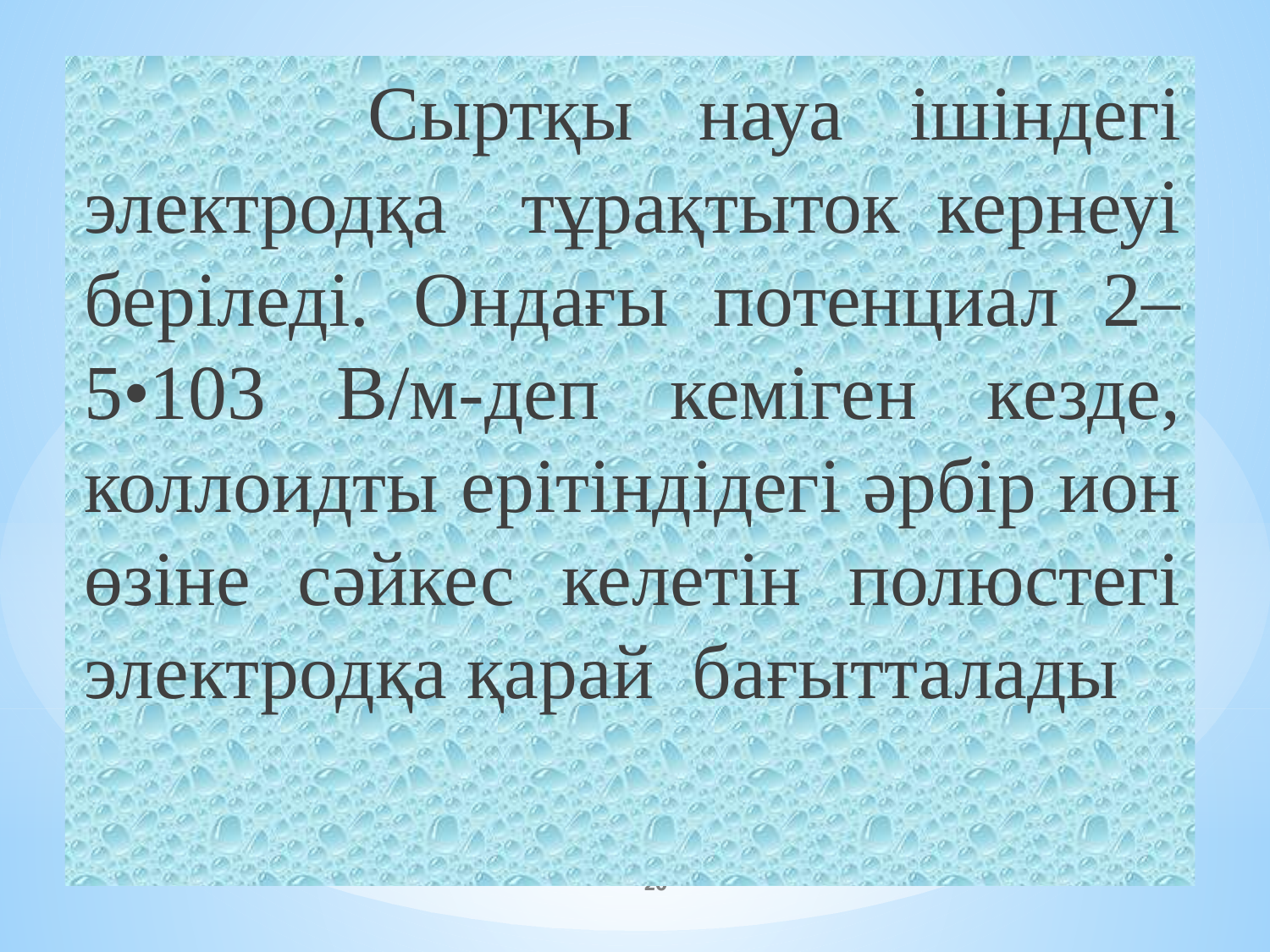

Сыртқы науа ішіндегі электродқа  тұрақтыток кернеуі беріледі. Ондағы потенциал 2–5•103 В/м-деп кеміген кезде, коллоидты ерітіндідегі әрбір ион өзіне сәйкес келетін полюстегі электродқа қарай  бағытталады
20